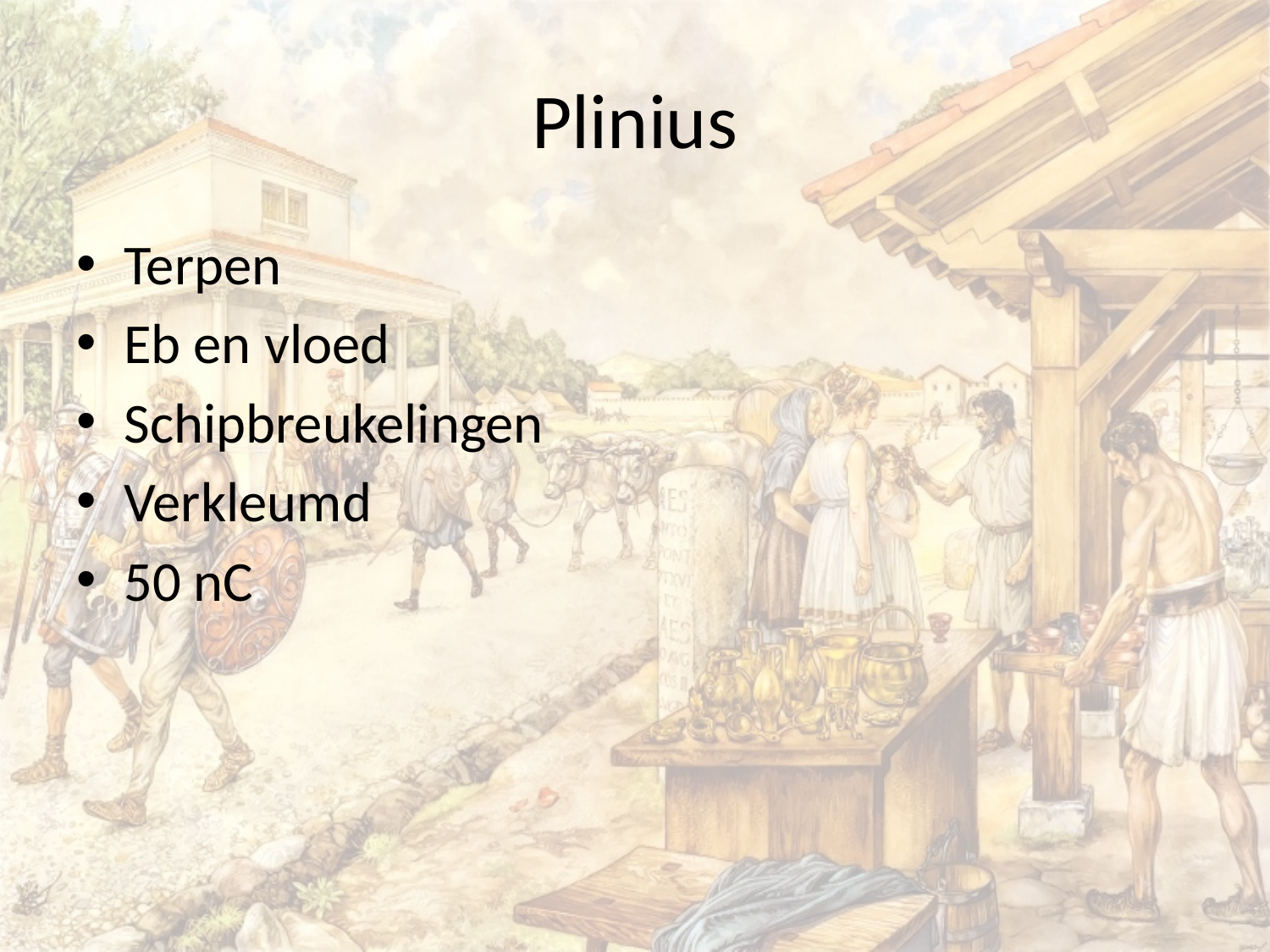

# Plinius
Terpen
Eb en vloed
Schipbreukelingen
Verkleumd
50 nC